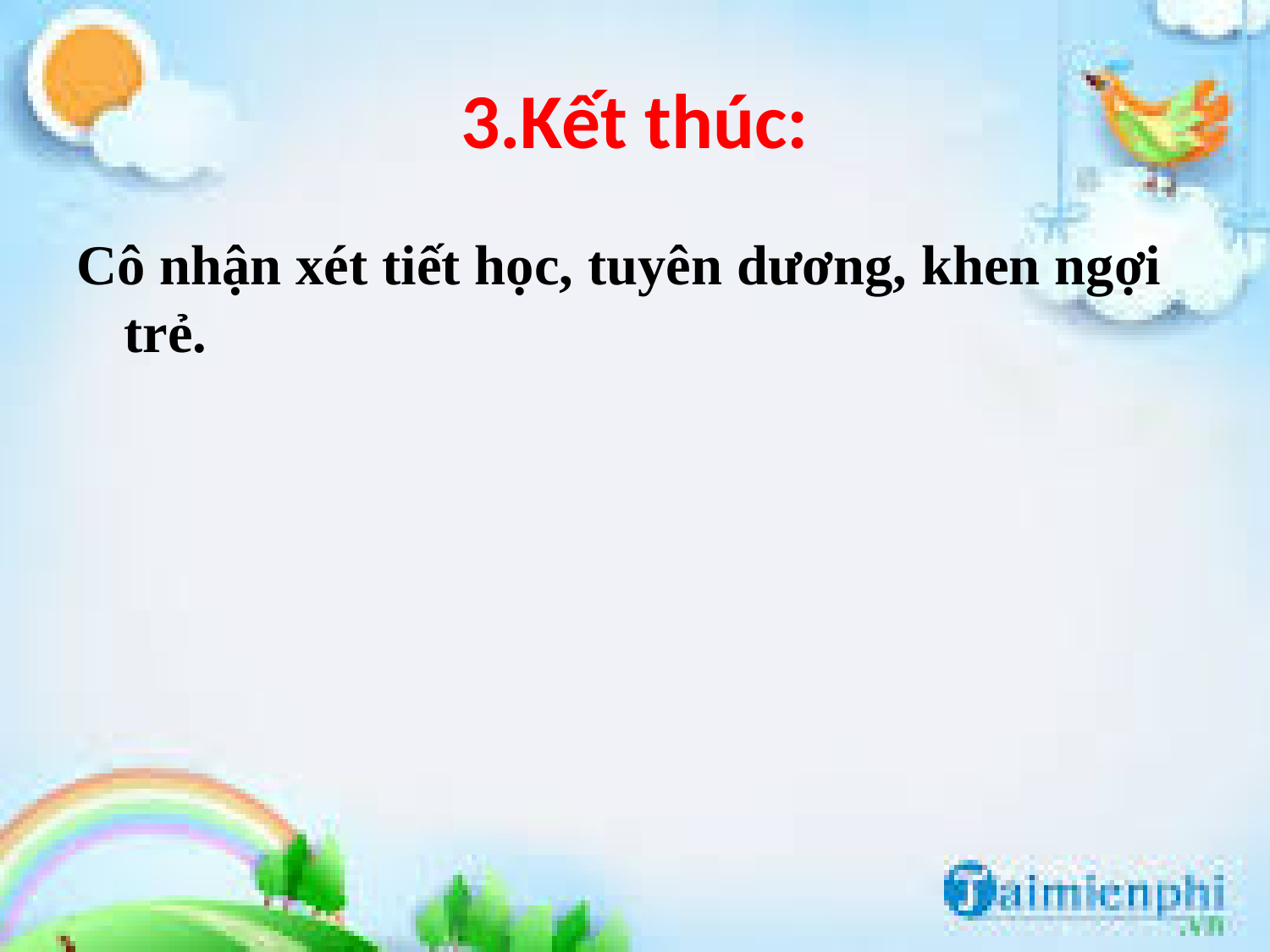

# 3.Kết thúc:
Cô nhận xét tiết học, tuyên dương, khen ngợi trẻ.